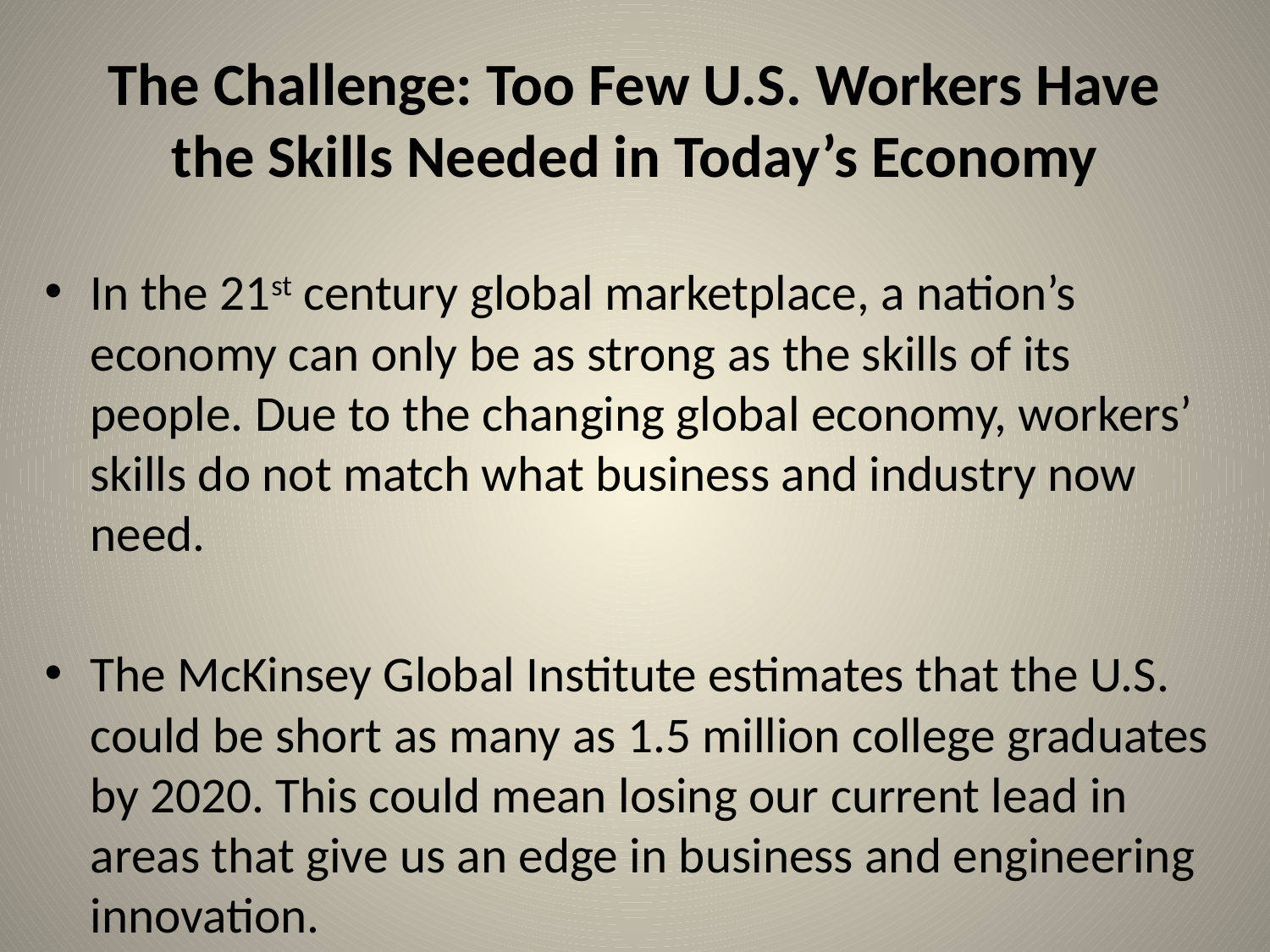

# The Challenge: Too Few U.S. Workers Have the Skills Needed in Today’s Economy
In the 21st century global marketplace, a nation’s economy can only be as strong as the skills of its people. Due to the changing global economy, workers’ skills do not match what business and industry now need.

The McKinsey Global Institute estimates that the U.S. could be short as many as 1.5 million college graduates by 2020. This could mean losing our current lead in areas that give us an edge in business and engineering innovation.